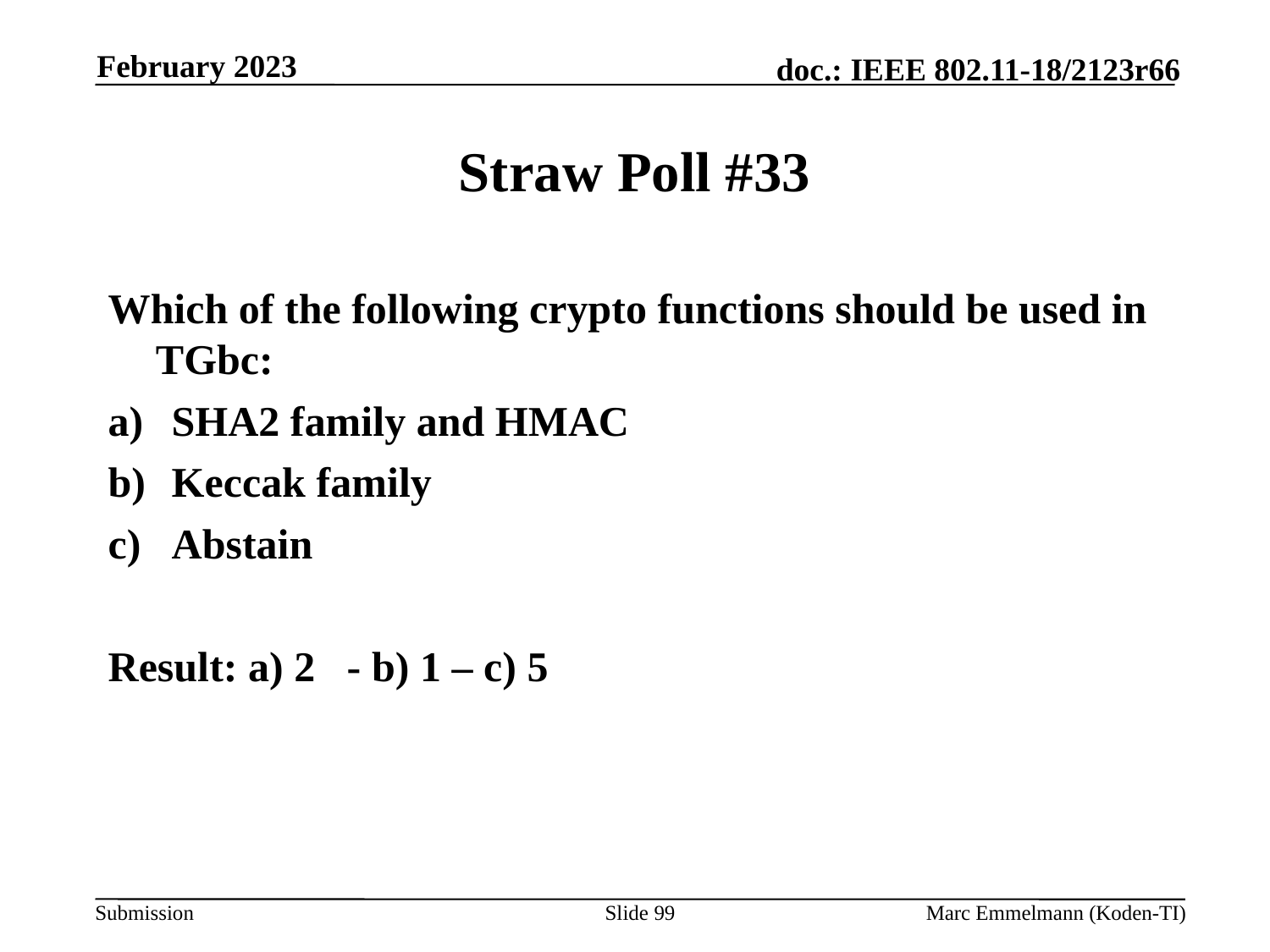

February 2023
# Straw Poll #33
Which of the following crypto functions should be used in TGbc:
SHA2 family and HMAC
Keccak family
Abstain

Result: a) 2   - b) 1 – c) 5
Slide 99
Marc Emmelmann (Koden-TI)